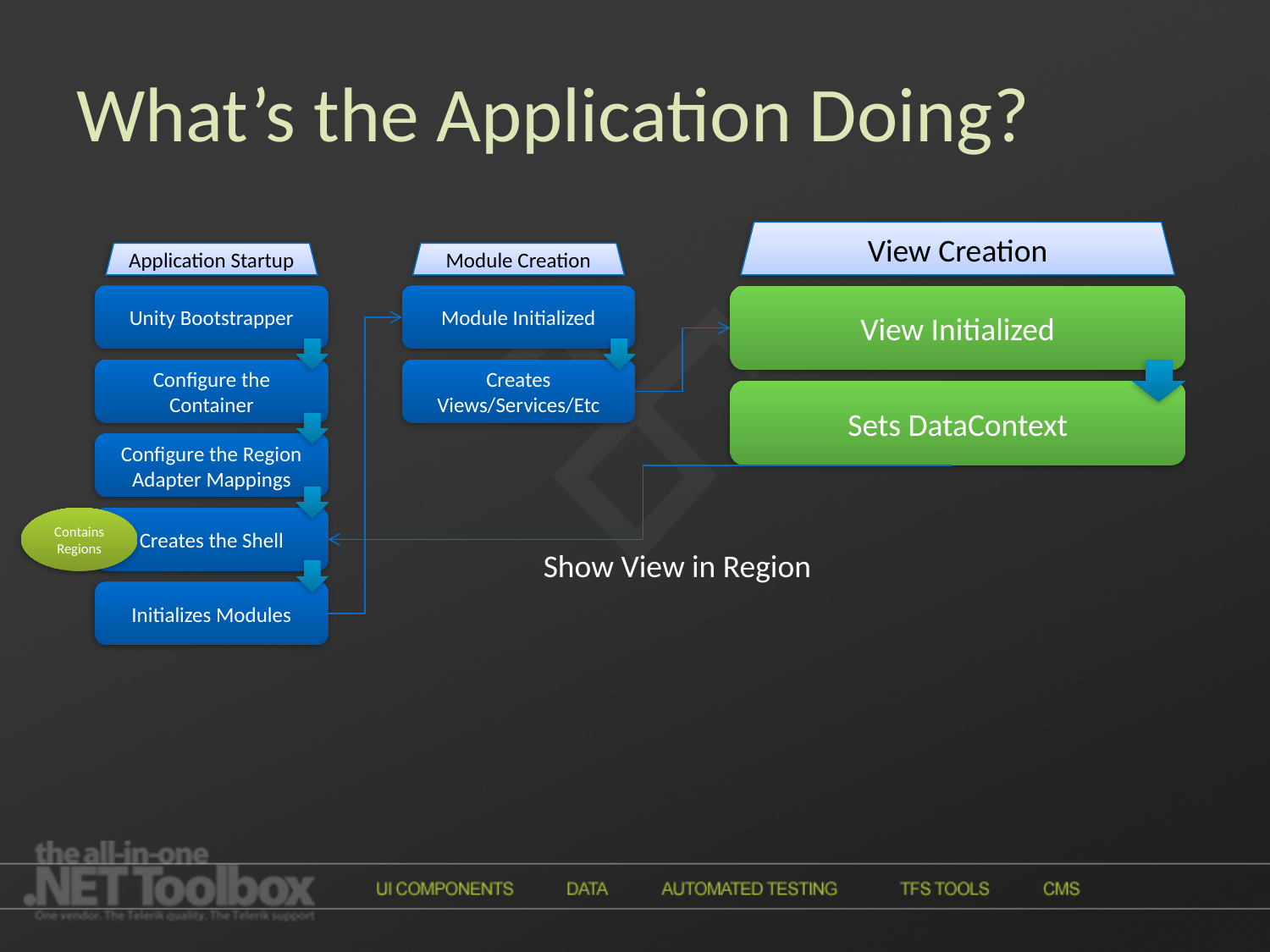

# What’s the Application Doing?
View Creation
Application Startup
Module Creation
Unity Bootstrapper
Module Initialized
View Initialized

Configure the Container
Creates Views/Services/Etc

Sets DataContext

Configure the Region Adapter Mappings

Contains Regions
Creates the Shell
Show View in Region

Initializes Modules